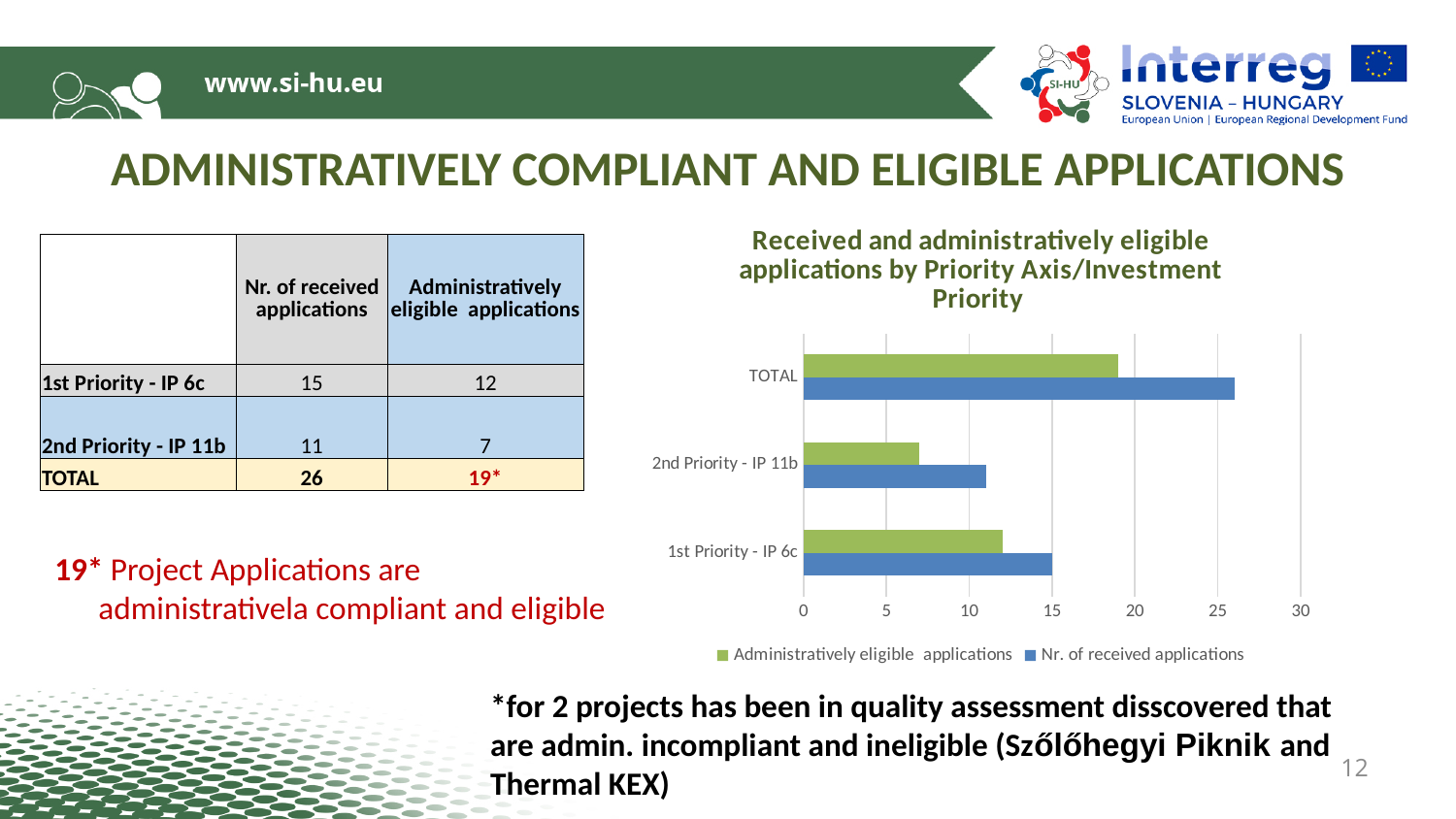

# ADMINISTRATIVELY COMPLIANT AND ELIGIBLE APPLICATIONS

### Chart: Received and administratively eligible applications by Priority Axis/Investment Priority

| Category | Nr. of received applications | Administratively eligible  applications |
|---|---|---|
| 1st Priority - IP 6c | 15.0 | 12.0 |
| 2nd Priority - IP 11b | 11.0 | 7.0 |
| TOTAL | 26.0 | 19.0 |
|  | Nr. of received applications | Administratively eligible applications |
| --- | --- | --- |
| 1st Priority - IP 6c | 15 | 12 |
| 2nd Priority - IP 11b | 11 | 7 |
| TOTAL | 26 | 19\* |
19* Project Applications are
      administrativela compliant and eligible
*for 2 projects has been in quality assessment disscovered that are admin. incompliant and ineligible (Szőlőhegyi Piknik and Thermal KEX)
12